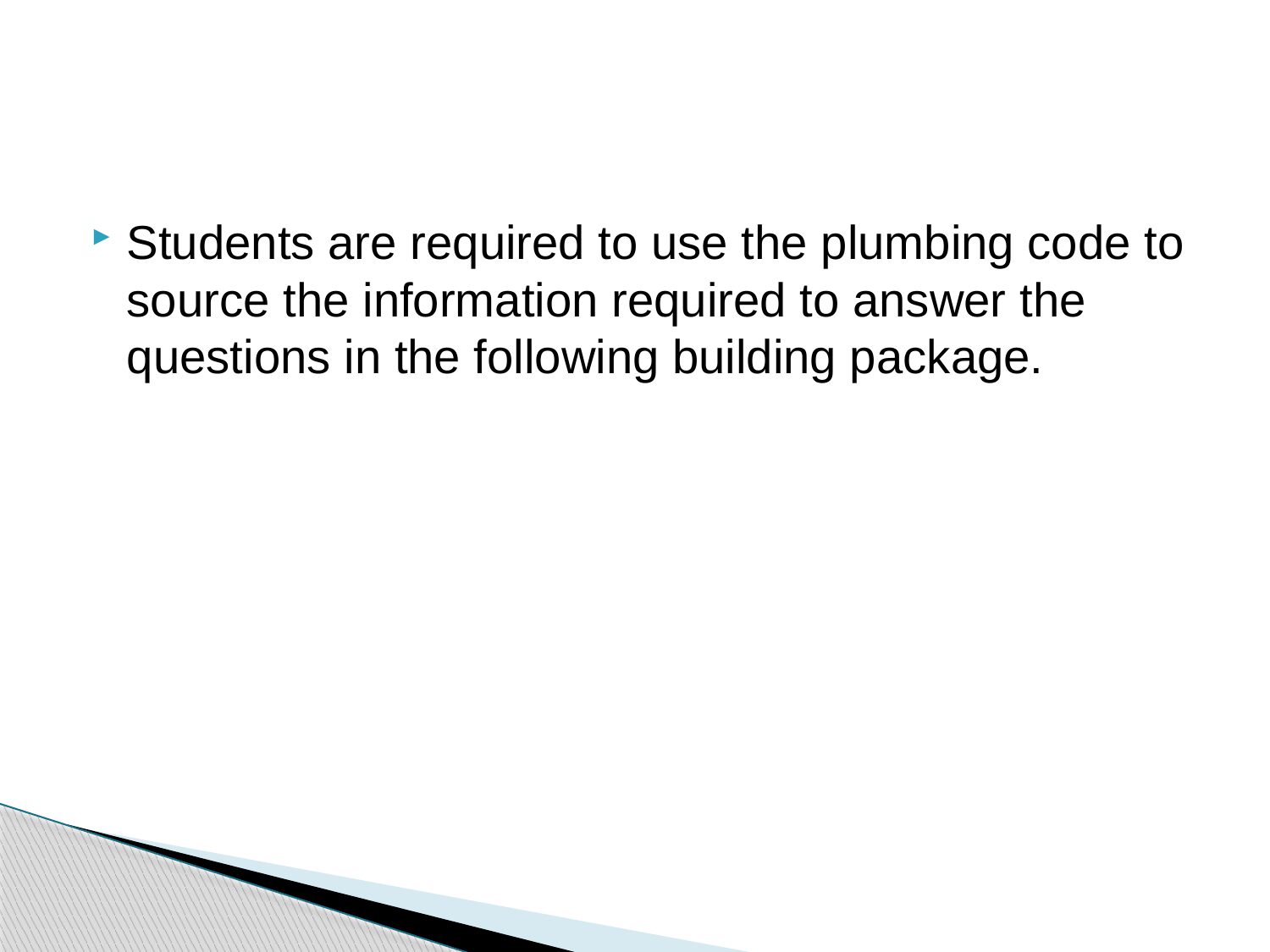

#
Students are required to use the plumbing code to source the information required to answer the questions in the following building package.